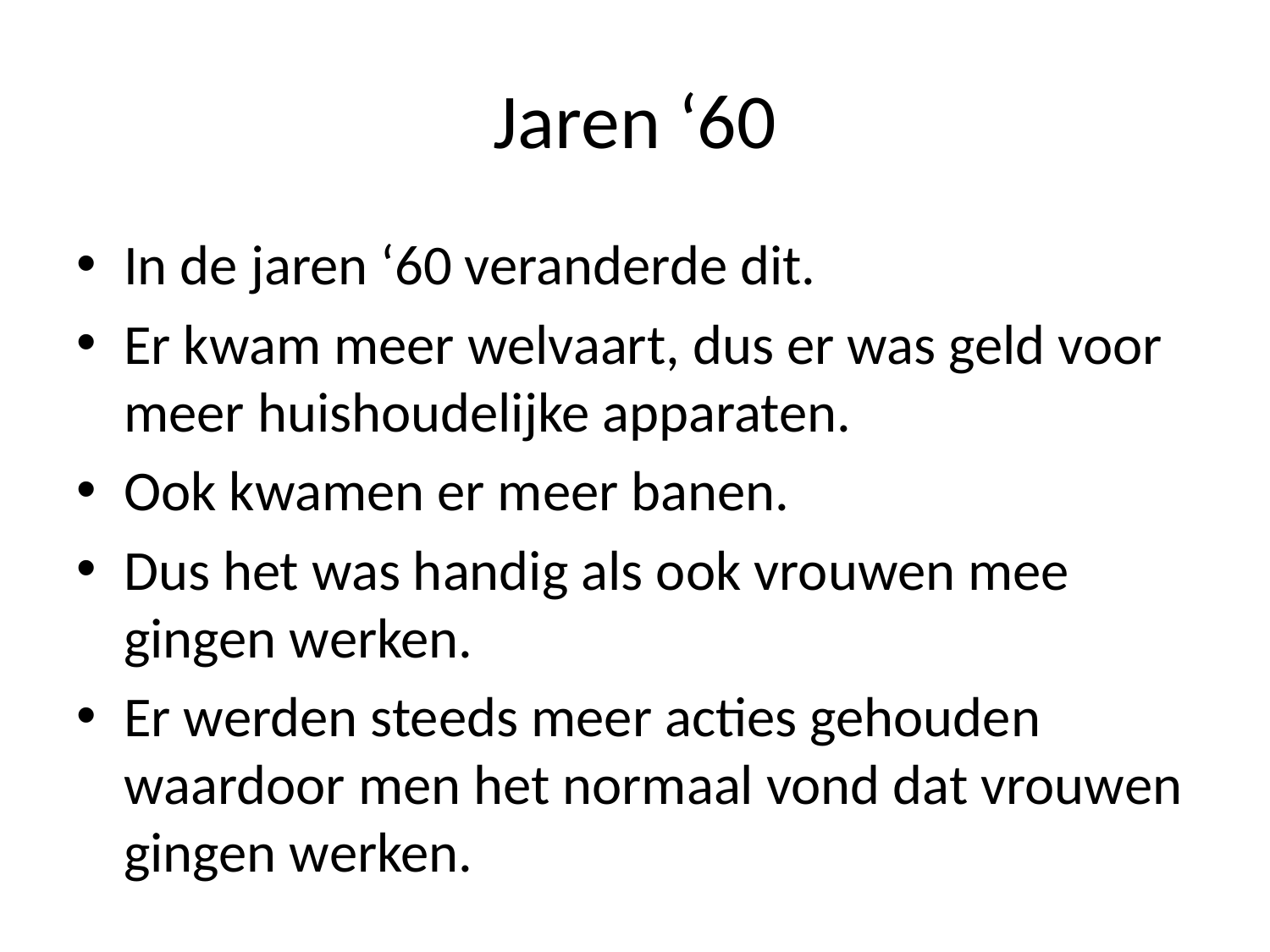

# Jaren ‘60
In de jaren ‘60 veranderde dit.
Er kwam meer welvaart, dus er was geld voor meer huishoudelijke apparaten.
Ook kwamen er meer banen.
Dus het was handig als ook vrouwen mee gingen werken.
Er werden steeds meer acties gehouden waardoor men het normaal vond dat vrouwen gingen werken.